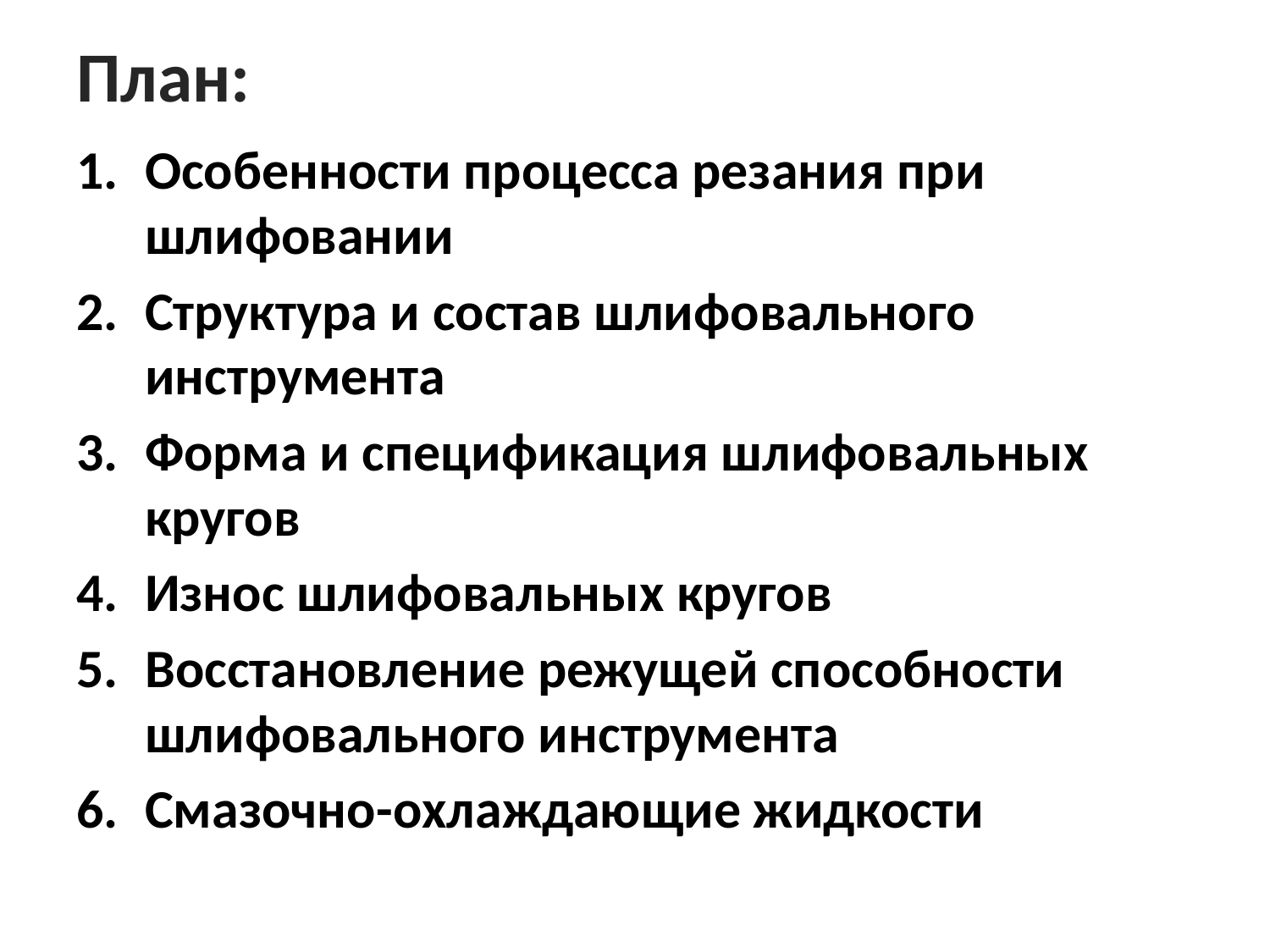

# План:
Особенности процесса резания при шлифовании
Структура и состав шлифовального инструмента
Форма и спецификация шлифовальных кругов
Износ шлифовальных кругов
Восстановление режущей способности шлифовального инструмента
Смазочно-охлаждающие жидкости